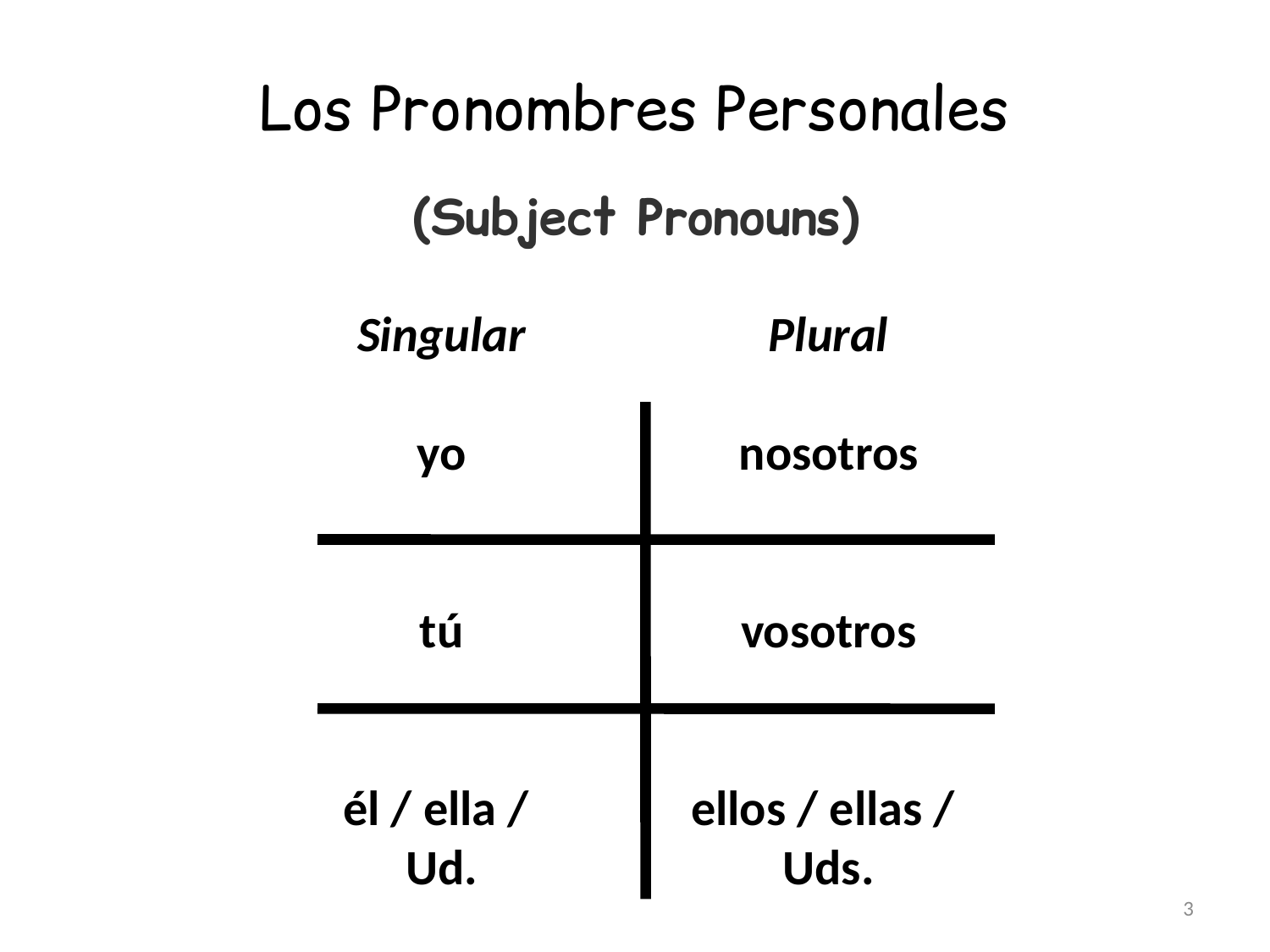

Los Pronombres Personales
(Subject Pronouns)
Singular

yo

tú

él / ella /
Ud.
Plural

nosotros

vosotros

ellos / ellas /
Uds.

3